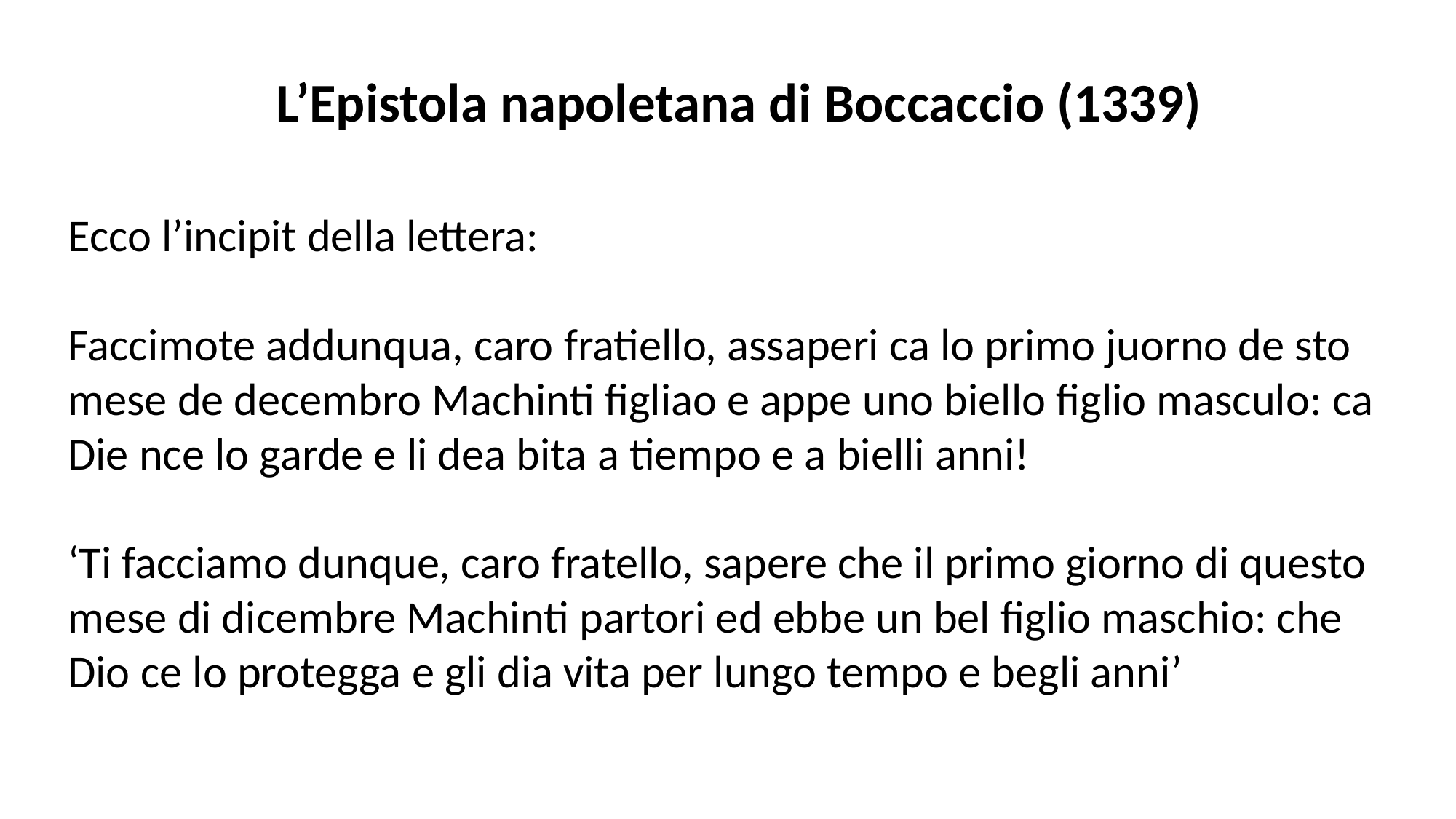

L’Epistola napoletana di Boccaccio (1339)
Ecco l’incipit della lettera:

Faccimote addunqua, caro fratiello, assaperi ca lo primo juorno de sto mese de decembro Machinti figliao e appe uno biello figlio masculo: ca Die nce lo garde e li dea bita a tiempo e a bielli anni!

‘Ti facciamo dunque, caro fratello, sapere che il primo giorno di questo mese di dicembre Machinti partori ed ebbe un bel figlio maschio: che Dio ce lo protegga e gli dia vita per lungo tempo e begli anni’